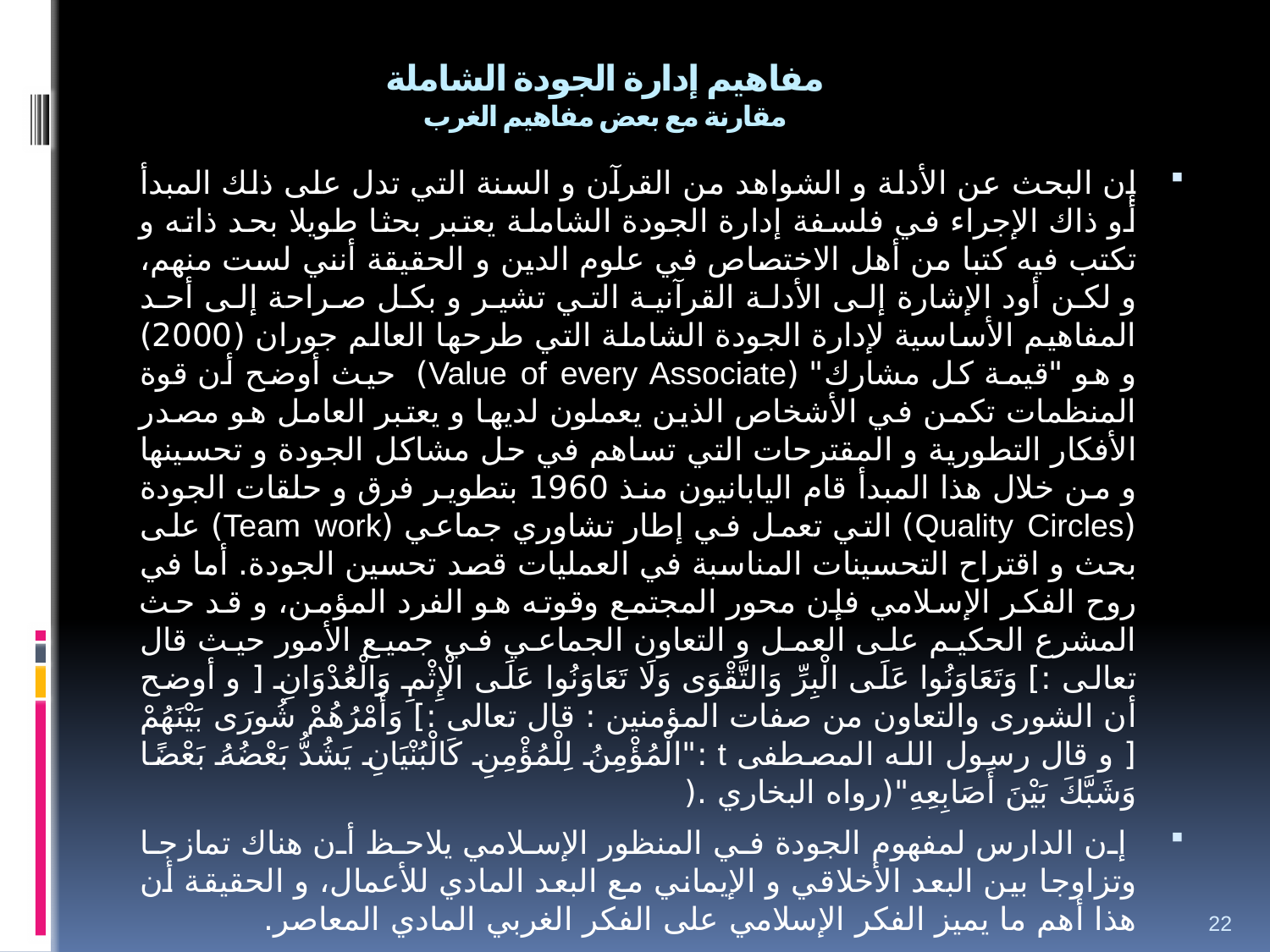

# مفاهيم إدارة الجودة الشاملة مقارنة مع بعض مفاهيم الغرب
إن البحث عن الأدلة و الشواهد من القرآن و السنة التي تدل على ذلك المبدأ أو ذاك الإجراء في فلسفة إدارة الجودة الشاملة يعتبر بحثا طويلا بحد ذاته و تكتب فيه كتبا من أهل الاختصاص في علوم الدين و الحقيقة أنني لست منهم، و لكن أود الإشارة إلى الأدلة القرآنية التي تشير و بكل صراحة إلى أحد المفاهيم الأساسية لإدارة الجودة الشاملة التي طرحها العالم جوران (2000) و هو "قيمة كل مشارك" (Value of every Associate)  حيث أوضح أن قوة المنظمات تكمن في الأشخاص الذين يعملون لديها و يعتبر العامل هو مصدر الأفكار التطورية و المقترحات التي تساهم في حل مشاكل الجودة و تحسينها و من خلال هذا المبدأ قام اليابانيون منذ 1960 بتطوير فرق و حلقات الجودة (Quality Circles) التي تعمل في إطار تشاوري جماعي (Team work) على بحث و اقتراح التحسينات المناسبة في العمليات قصد تحسين الجودة. أما في روح الفكر الإسلامي فإن محور المجتمع وقوته هو الفرد المؤمن، و قد حث المشرع الحكيم على العمل و التعاون الجماعي في جميع الأمور حيث قال تعالى :] وَتَعَاوَنُوا عَلَى الْبِرِّ وَالتَّقْوَى وَلَا تَعَاوَنُوا عَلَى الْإِثْمِ وَالْعُدْوَانِ [ و أوضح أن الشورى والتعاون من صفات المؤمنين : قال تعالى :] وَأَمْرُهُمْ شُورَى بَيْنَهُمْ [ و قال رسول الله المصطفى t :"الْمُؤْمِنُ لِلْمُؤْمِنِ كَالْبُنْيَانِ يَشُدُّ بَعْضُهُ بَعْضًا وَشَبَّكَ بَيْنَ أَصَابِعِهِ"(رواه البخاري .(
 إن الدارس لمفهوم الجودة في المنظور الإسلامي يلاحظ أن هناك تمازجا وتزاوجا بين البعد الأخلاقي و الإيماني مع البعد المادي للأعمال، و الحقيقة أن هذا أهم ما يميز الفكر الإسلامي على الفكر الغربي المادي المعاصر.

22